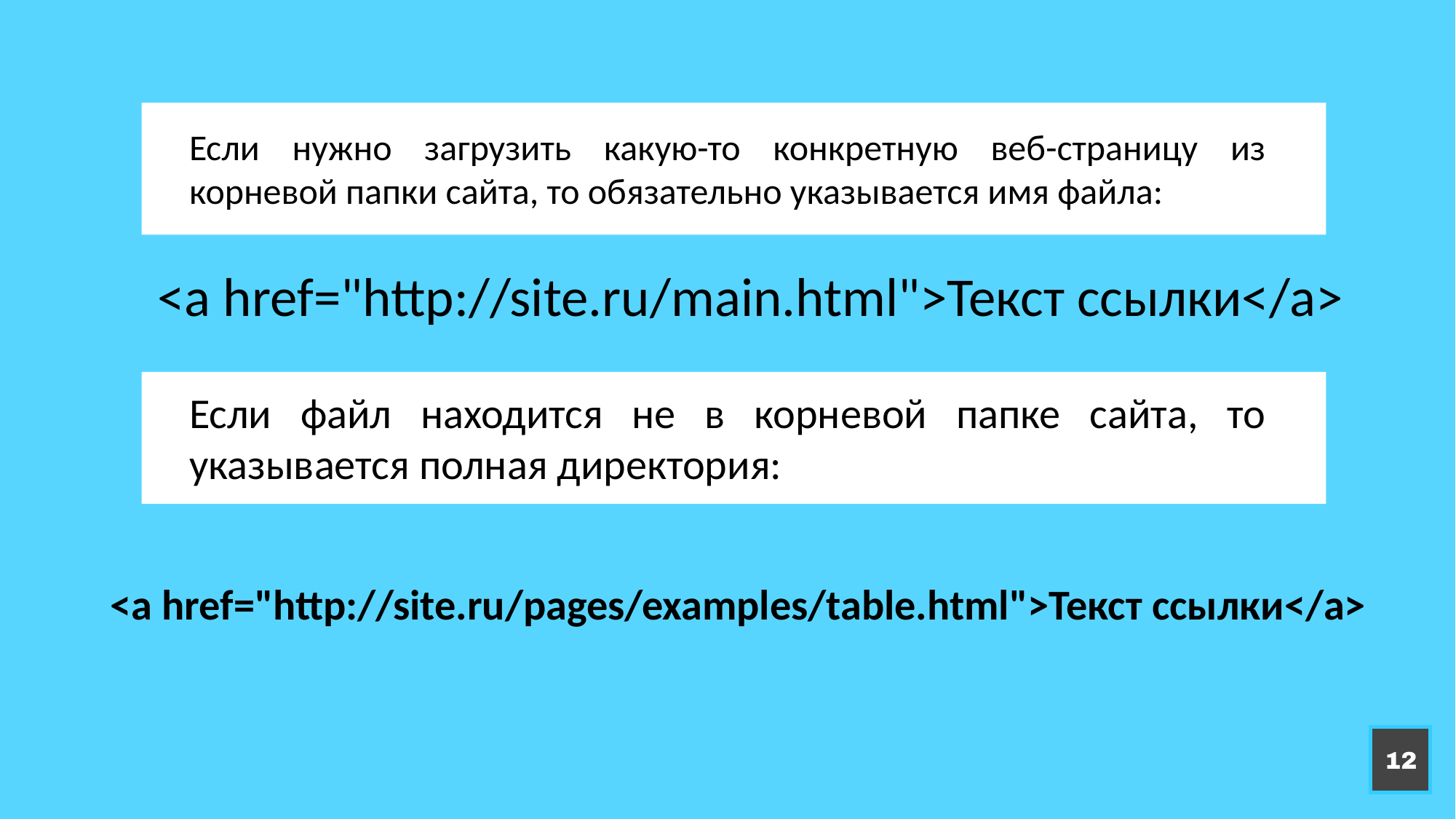

Если нужно загрузить какую-то конкретную веб-страницу из корневой папки сайта, то обязательно указывается имя файла:
<a href="http://site.ru/main.html">Текст ссылки</a>

Если файл находится не в корневой папке сайта, то указывается полная директория:
<a href="http://site.ru/pages/examples/table.html">Текст ссылки</a>

12